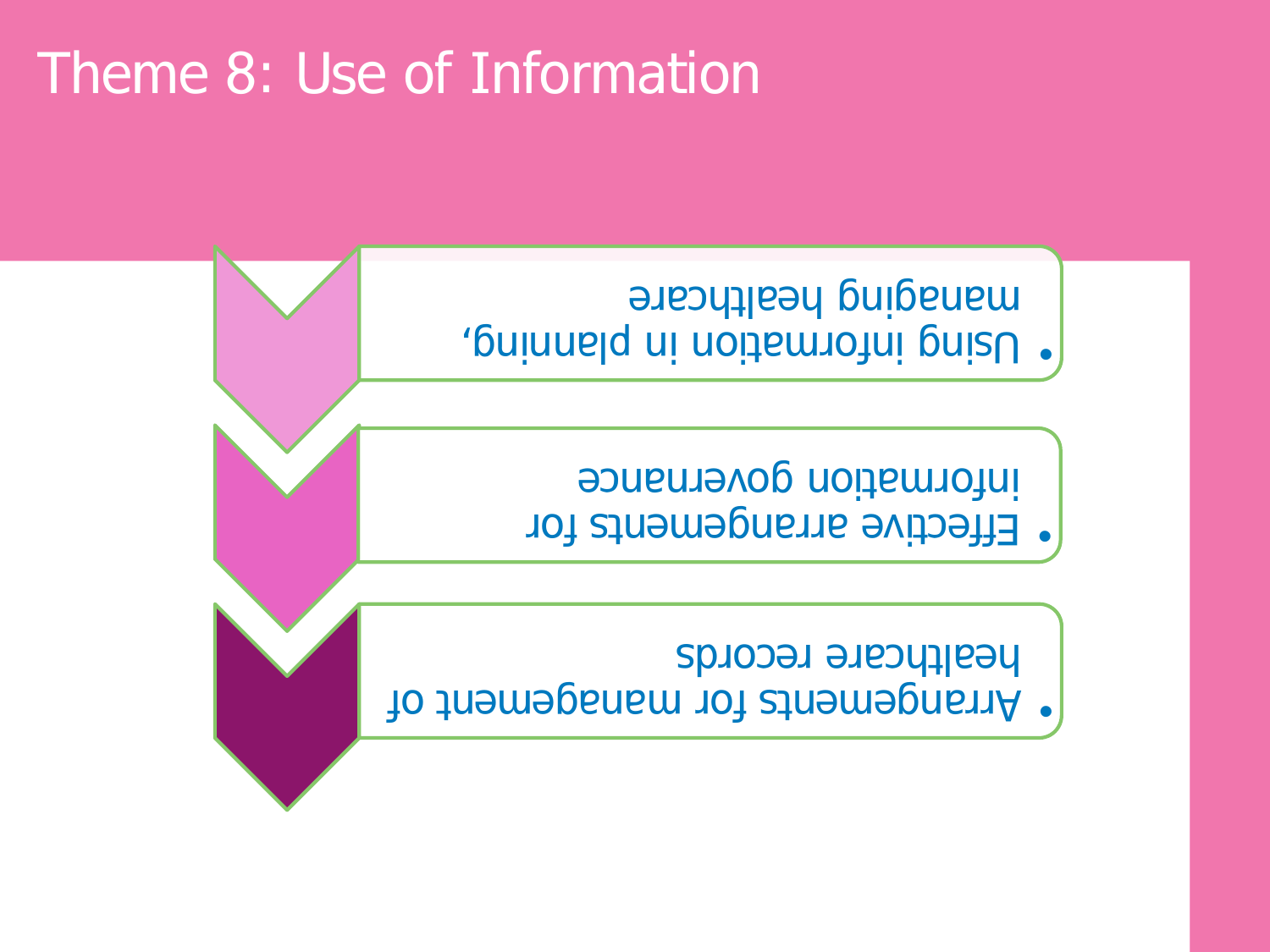

Theme 8: Use of Information

Using information in planning, managing healthcare

Effective arrangements for information governance

Arrangements for management of healthcare records